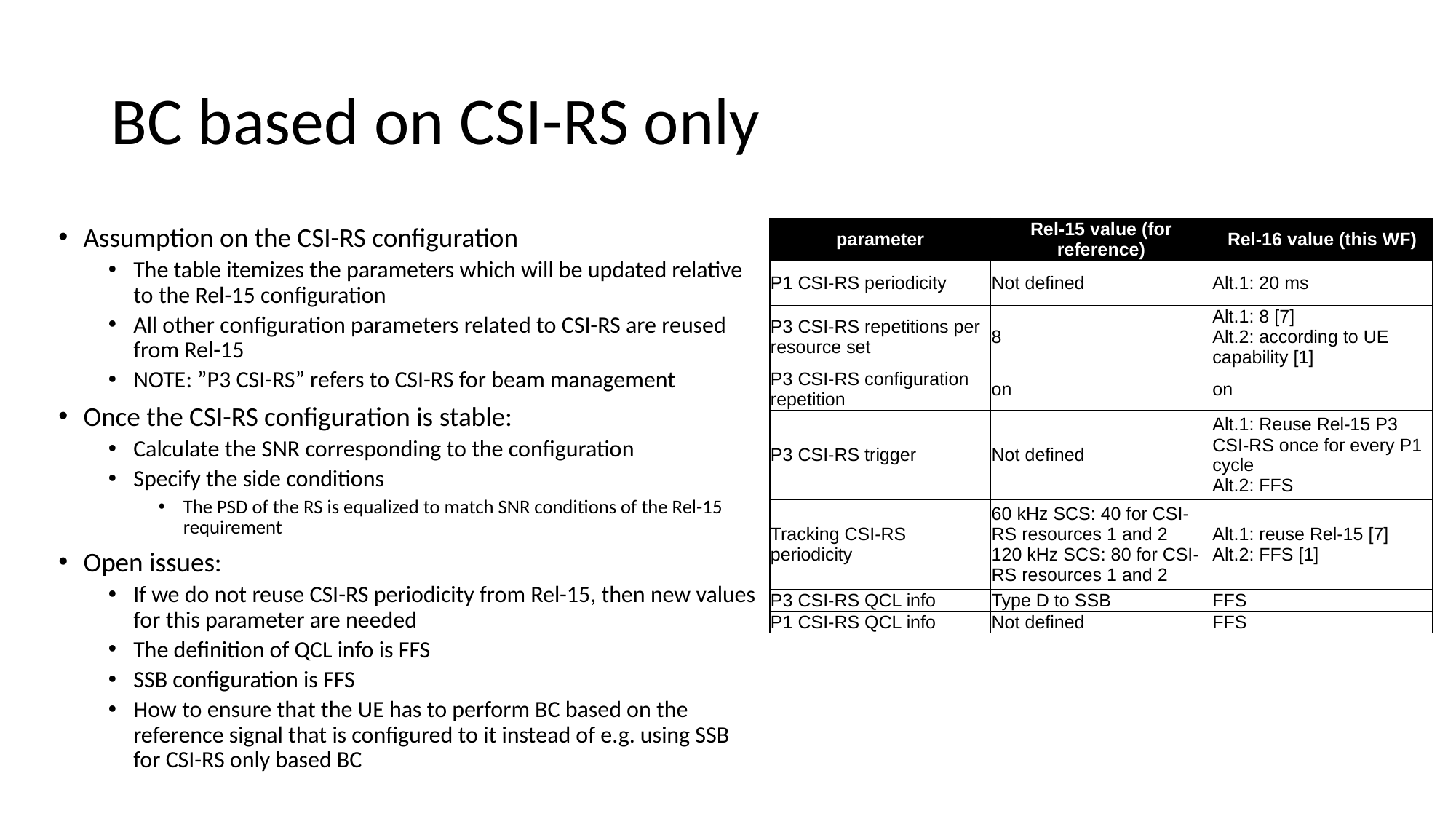

# BC based on CSI-RS only
Assumption on the CSI-RS configuration
The table itemizes the parameters which will be updated relative to the Rel-15 configuration
All other configuration parameters related to CSI-RS are reused from Rel-15
NOTE: ”P3 CSI-RS” refers to CSI-RS for beam management
Once the CSI-RS configuration is stable:
Calculate the SNR corresponding to the configuration
Specify the side conditions
The PSD of the RS is equalized to match SNR conditions of the Rel-15 requirement
Open issues:
If we do not reuse CSI-RS periodicity from Rel-15, then new values for this parameter are needed
The definition of QCL info is FFS
SSB configuration is FFS
How to ensure that the UE has to perform BC based on the reference signal that is configured to it instead of e.g. using SSB for CSI-RS only based BC

| parameter | Rel-15 value (for reference) | Rel-16 value (this WF) |
| --- | --- | --- |
| P1 CSI-RS periodicity | Not defined | Alt.1: 20 ms |
| P3 CSI-RS repetitions per resource set | 8 | Alt.1: 8 [7] Alt.2: according to UE capability [1] |
| P3 CSI-RS configuration repetition | on | on |
| P3 CSI-RS trigger | Not defined | Alt.1: Reuse Rel-15 P3 CSI-RS once for every P1 cycle Alt.2: FFS |
| Tracking CSI-RS periodicity | 60 kHz SCS: 40 for CSI-RS resources 1 and 2 120 kHz SCS: 80 for CSI-RS resources 1 and 2 | Alt.1: reuse Rel-15 [7] Alt.2: FFS [1] |
| P3 CSI-RS QCL info | Type D to SSB | FFS |
| P1 CSI-RS QCL info | Not defined | FFS |